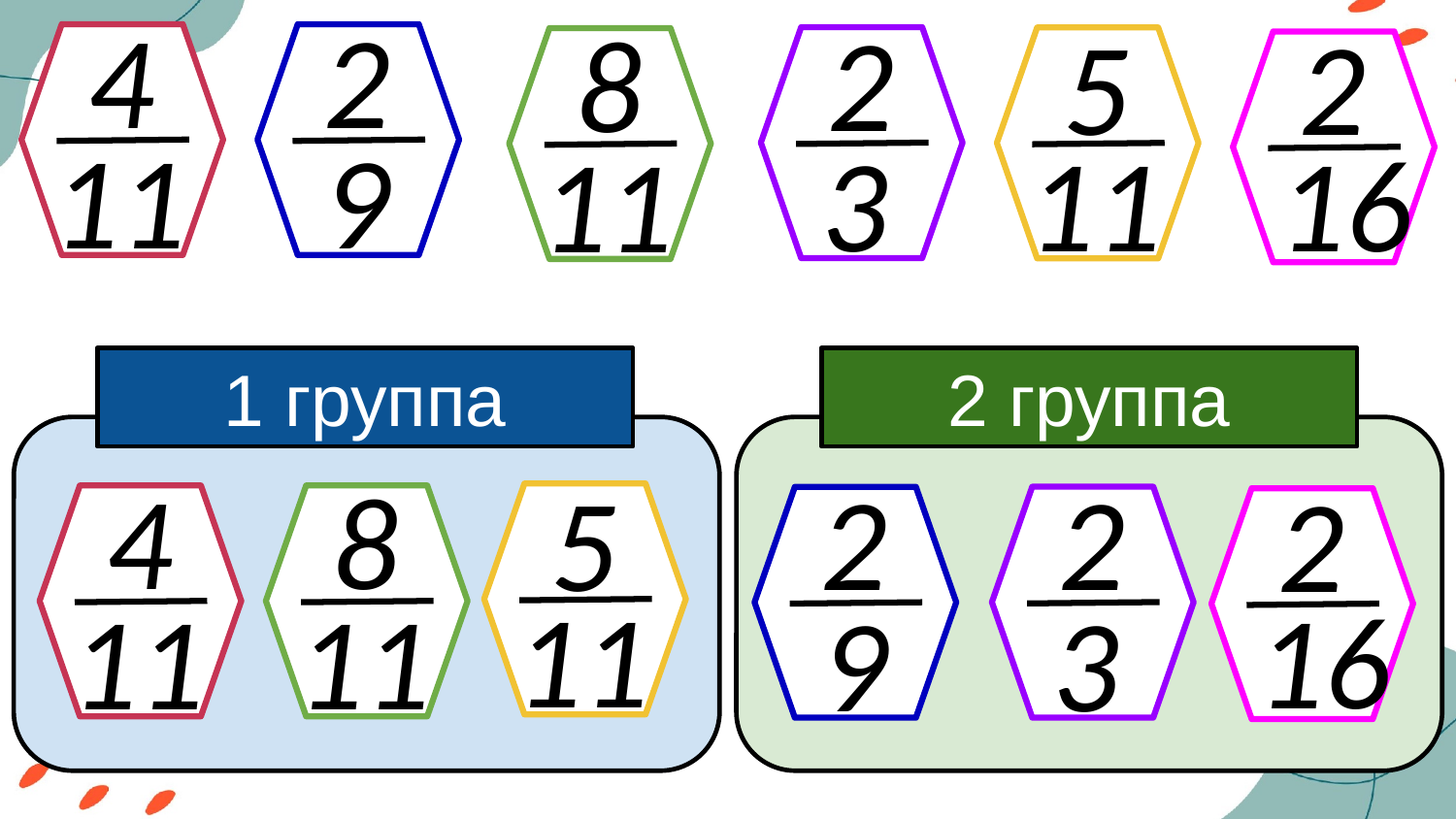

4
2
2
8
5
2

11
9
11
16
3
11
1 группа
2 группа

4
8
2
2
5
2

11
16
11
11
9
3